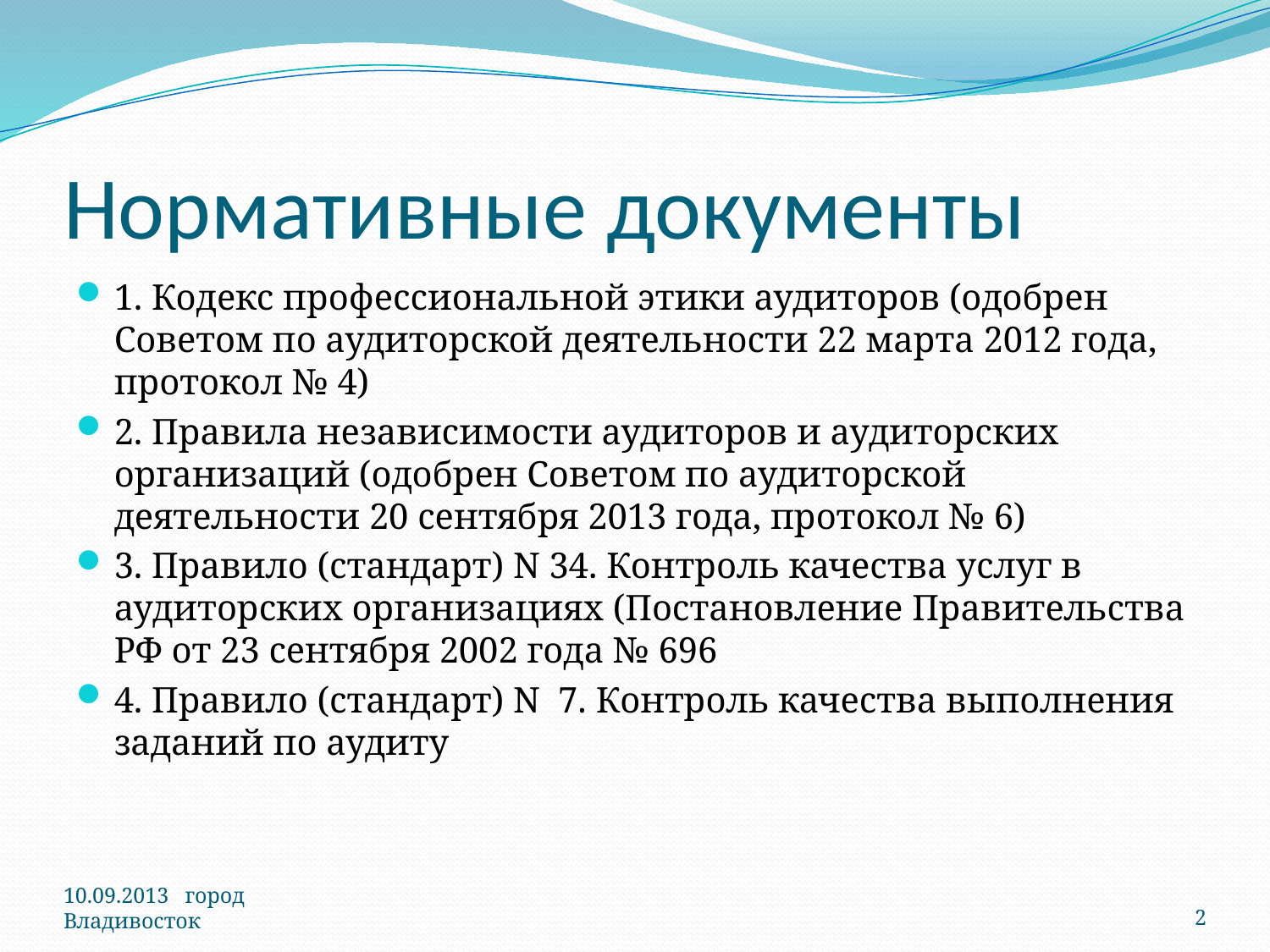

# Нормативные документы
1. Кодекс профессиональной этики аудиторов (одобрен Советом по аудиторской деятельности 22 марта 2012 года, протокол № 4)
2. Правила независимости аудиторов и аудиторских организаций (одобрен Советом по аудиторской деятельности 20 сентября 2013 года, протокол № 6)
3. Правило (стандарт) N 34. Контроль качества услуг в аудиторских организациях (Постановление Правительства РФ от 23 сентября 2002 года № 696
4. Правило (стандарт) N  7. Контроль качества выполнения заданий по аудиту

10.09.2013   город Владивосток

2